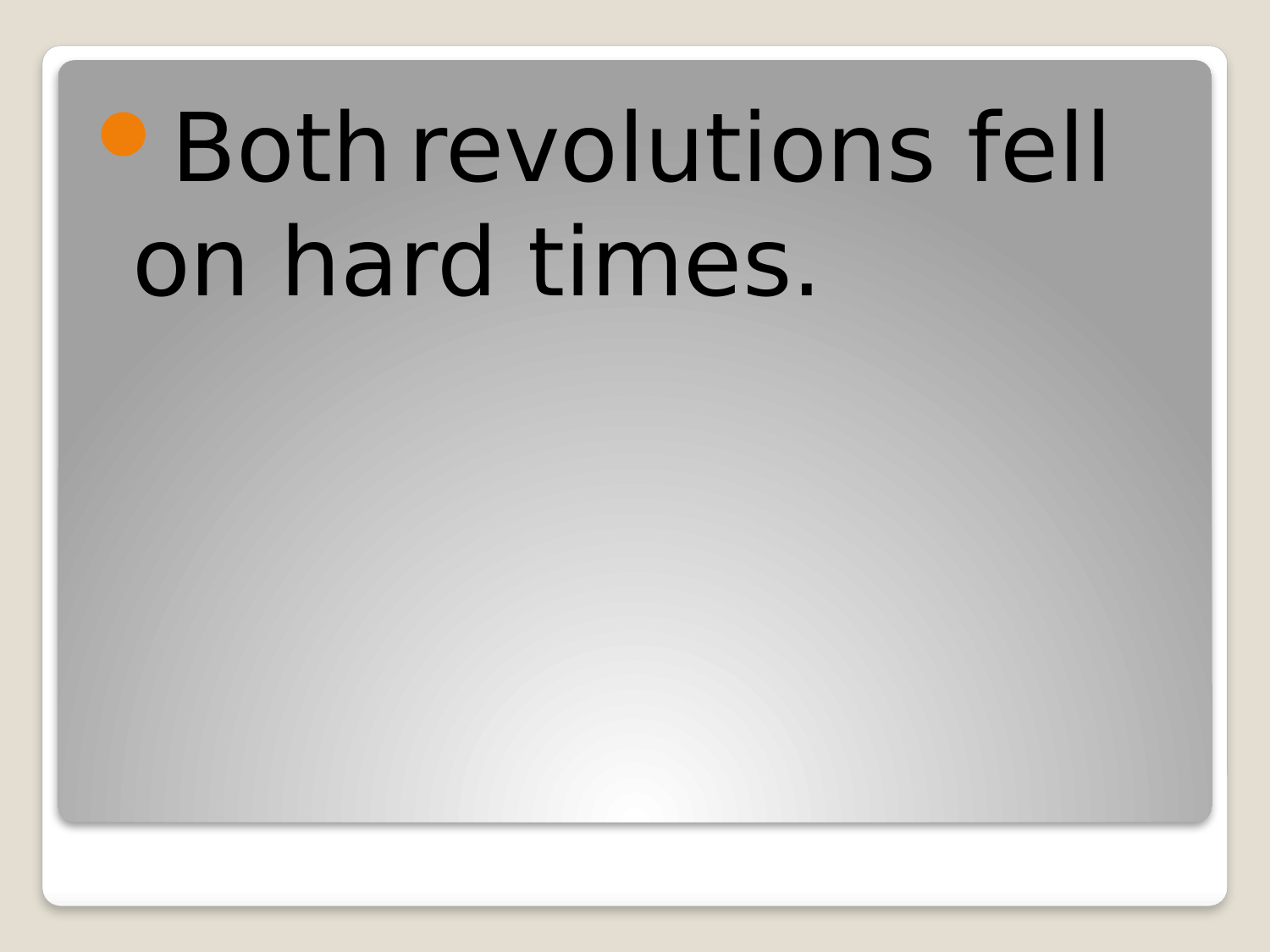

Both revolutions fell on hard times.
#